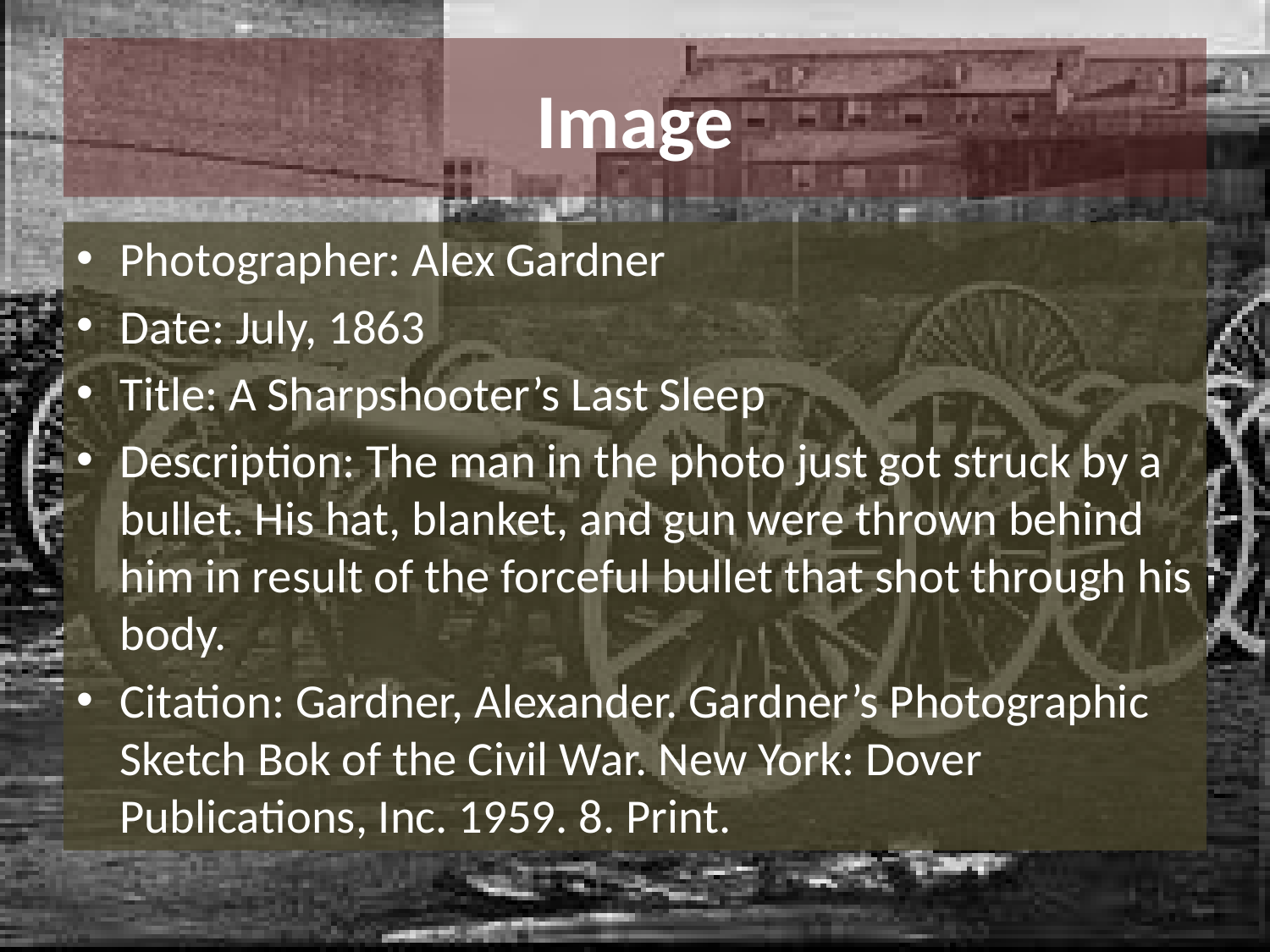

# Image
Photographer: Alex Gardner
Date: July, 1863
Title: A Sharpshooter’s Last Sleep
Description: The man in the photo just got struck by a bullet. His hat, blanket, and gun were thrown behind him in result of the forceful bullet that shot through his body.
Citation: Gardner, Alexander. Gardner’s Photographic Sketch Bok of the Civil War. New York: Dover Publications, Inc. 1959. 8. Print.